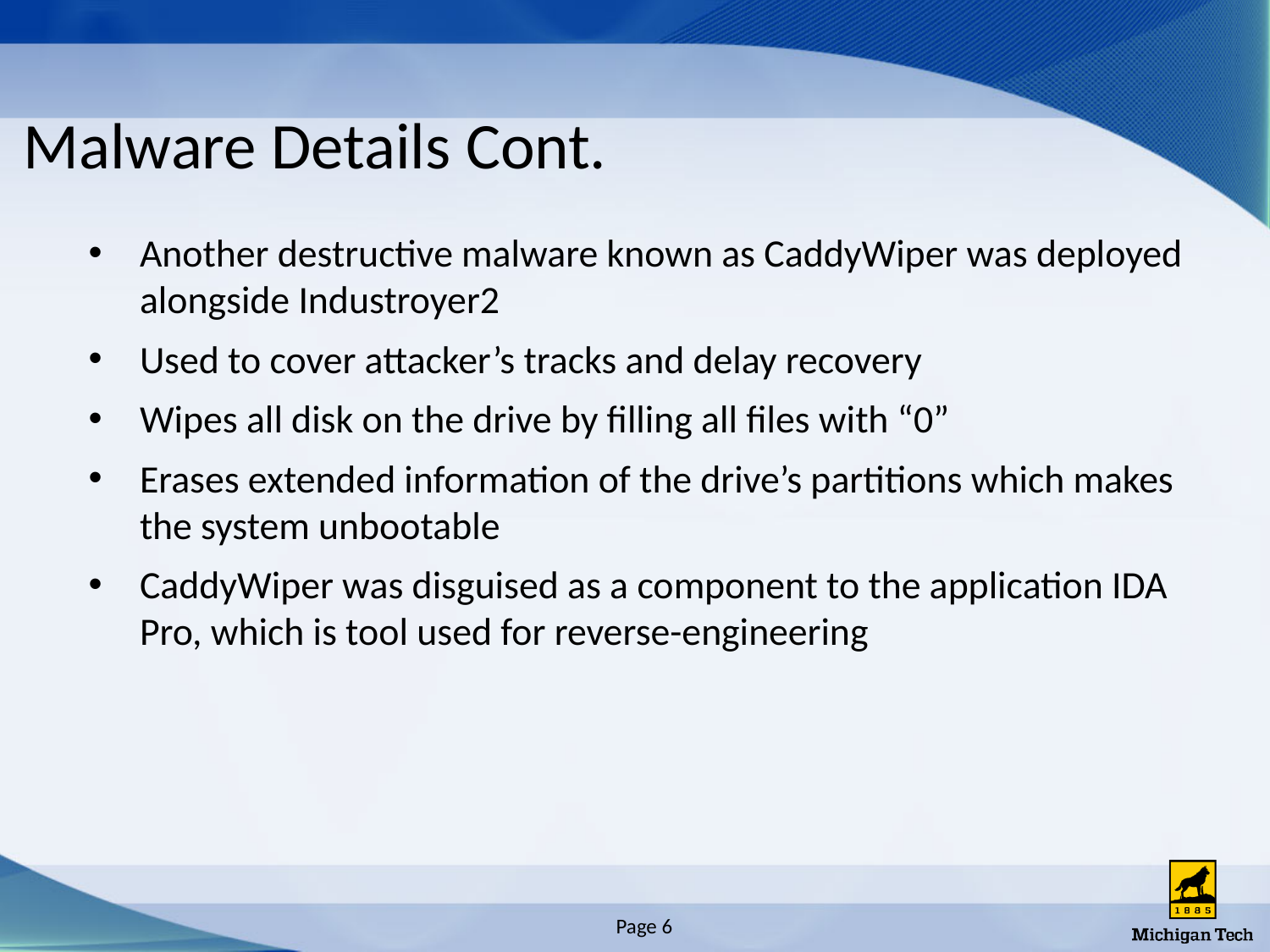

# Malware Details Cont.
Another destructive malware known as CaddyWiper was deployed alongside Industroyer2
Used to cover attacker’s tracks and delay recovery
Wipes all disk on the drive by filling all files with “0”
Erases extended information of the drive’s partitions which makes the system unbootable
CaddyWiper was disguised as a component to the application IDA Pro, which is tool used for reverse-engineering